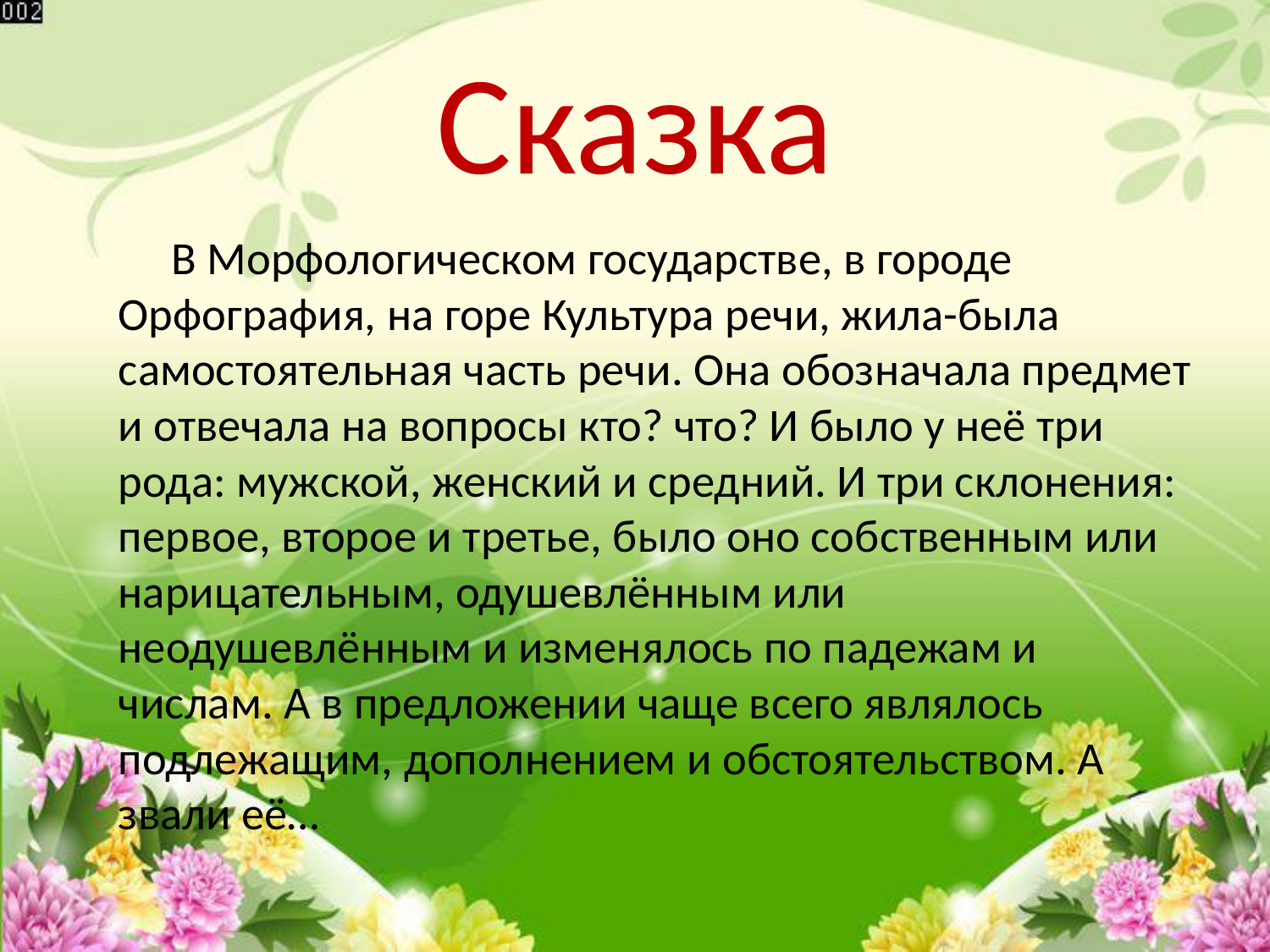

# Сказка
         В Морфологическом государстве, в городе Орфография, на горе Культура речи, жила-была самостоятельная часть речи. Она обозначала предмет и отвечала на вопросы кто? что? И было у неё три рода: мужской, женский и средний. И три склонения: первое, второе и третье, было оно собственным или нарицательным, одушевлённым или неодушевлённым и изменялось по падежам и числам. А в предложении чаще всего являлось подлежащим, дополнением и обстоятельством. А звали её…